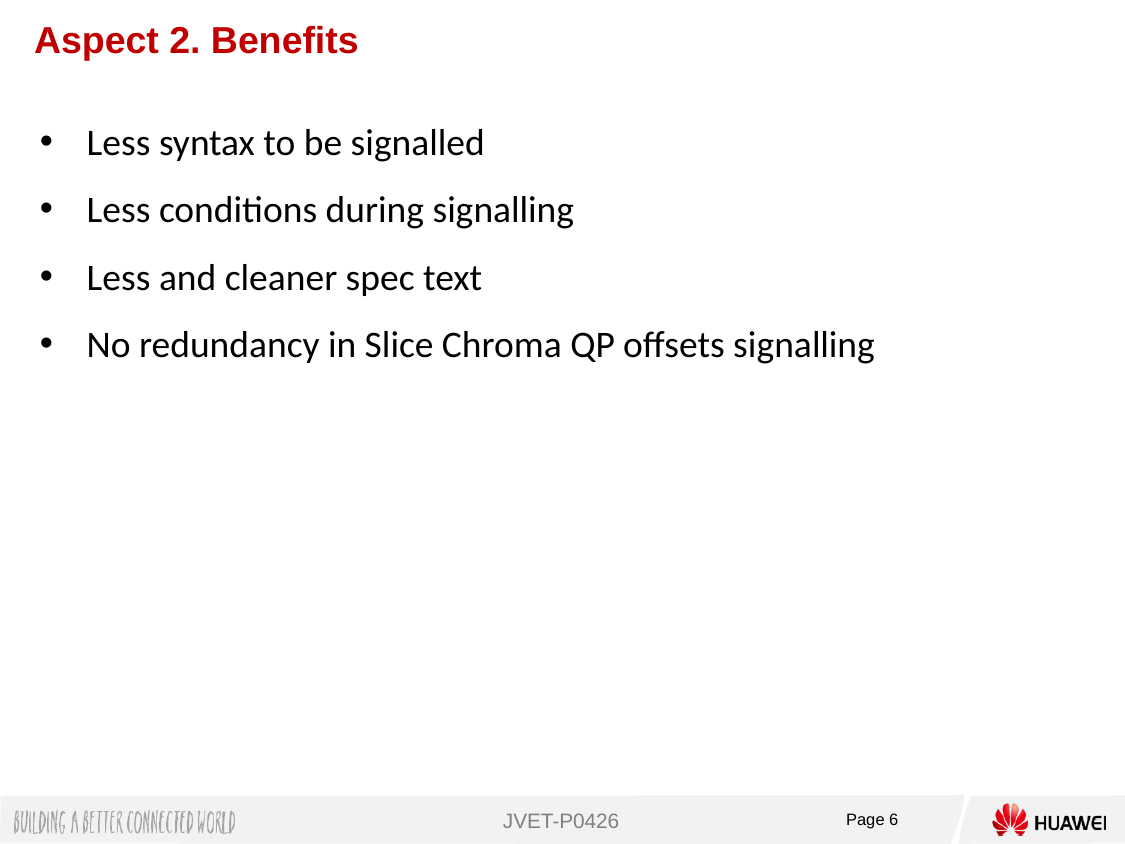

Aspect 2. Benefits
Less syntax to be signalled
Less conditions during signalling
Less and cleaner spec text
No redundancy in Slice Chroma QP offsets signalling